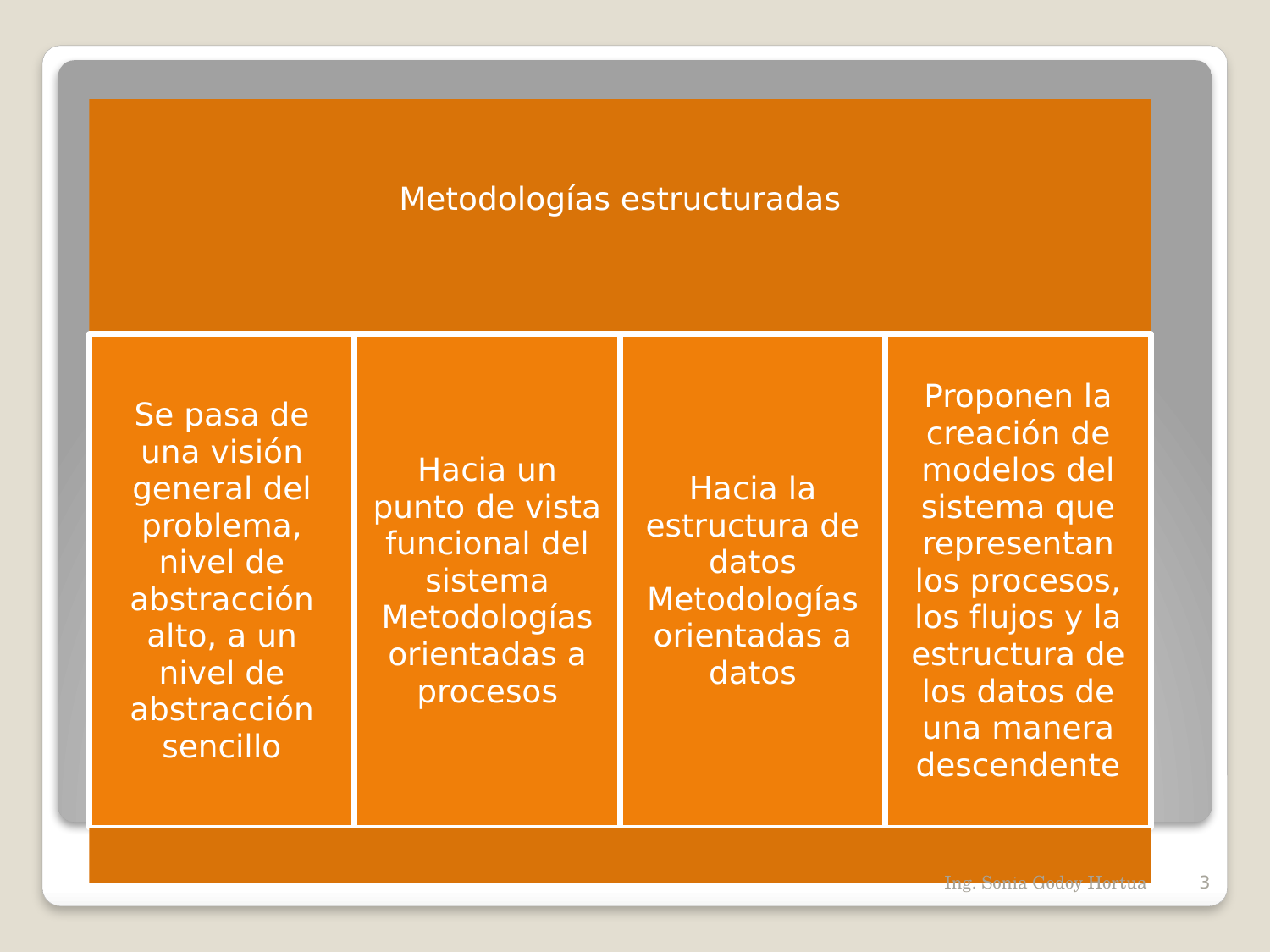

Metodologías estructuradas
Se pasa de una visión general del problema, nivel de abstracción alto, a un nivel de abstracción sencillo
Hacia un punto de vista funcional del sistema
Metodologías orientadas a procesos
Hacia la estructura de datos
Metodologías orientadas a datos
Proponen la creación de modelos del sistema que representan los procesos, los flujos y la estructura de los datos de una manera descendente
Ing. Sonia Godoy Hortua
3